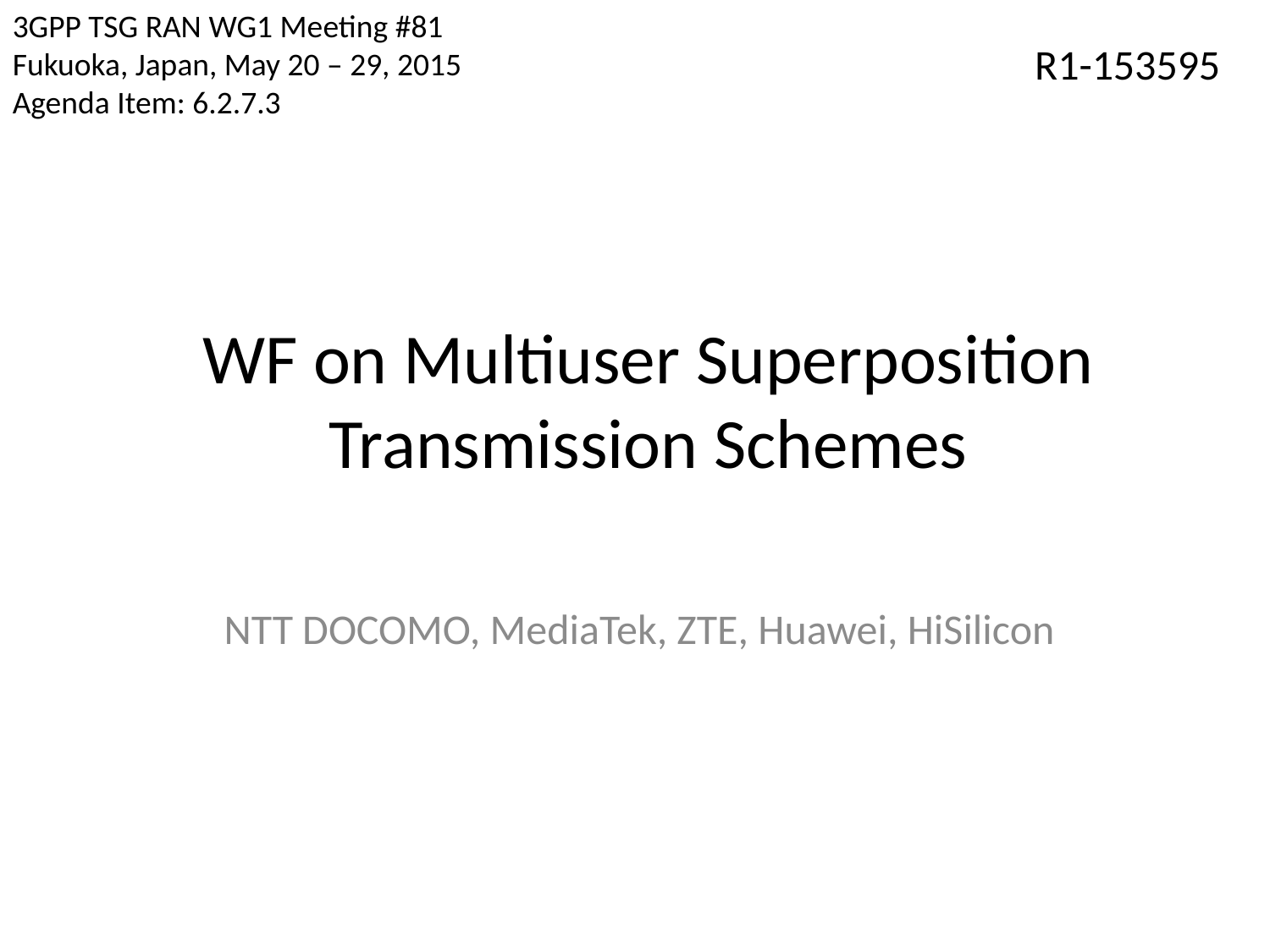

3GPP TSG RAN WG1 Meeting #81
Fukuoka, Japan, May 20 – 29, 2015
Agenda Item: 6.2.7.3
R1-153595
# WF on Multiuser Superposition Transmission Schemes
NTT DOCOMO, MediaTek, ZTE, Huawei, HiSilicon